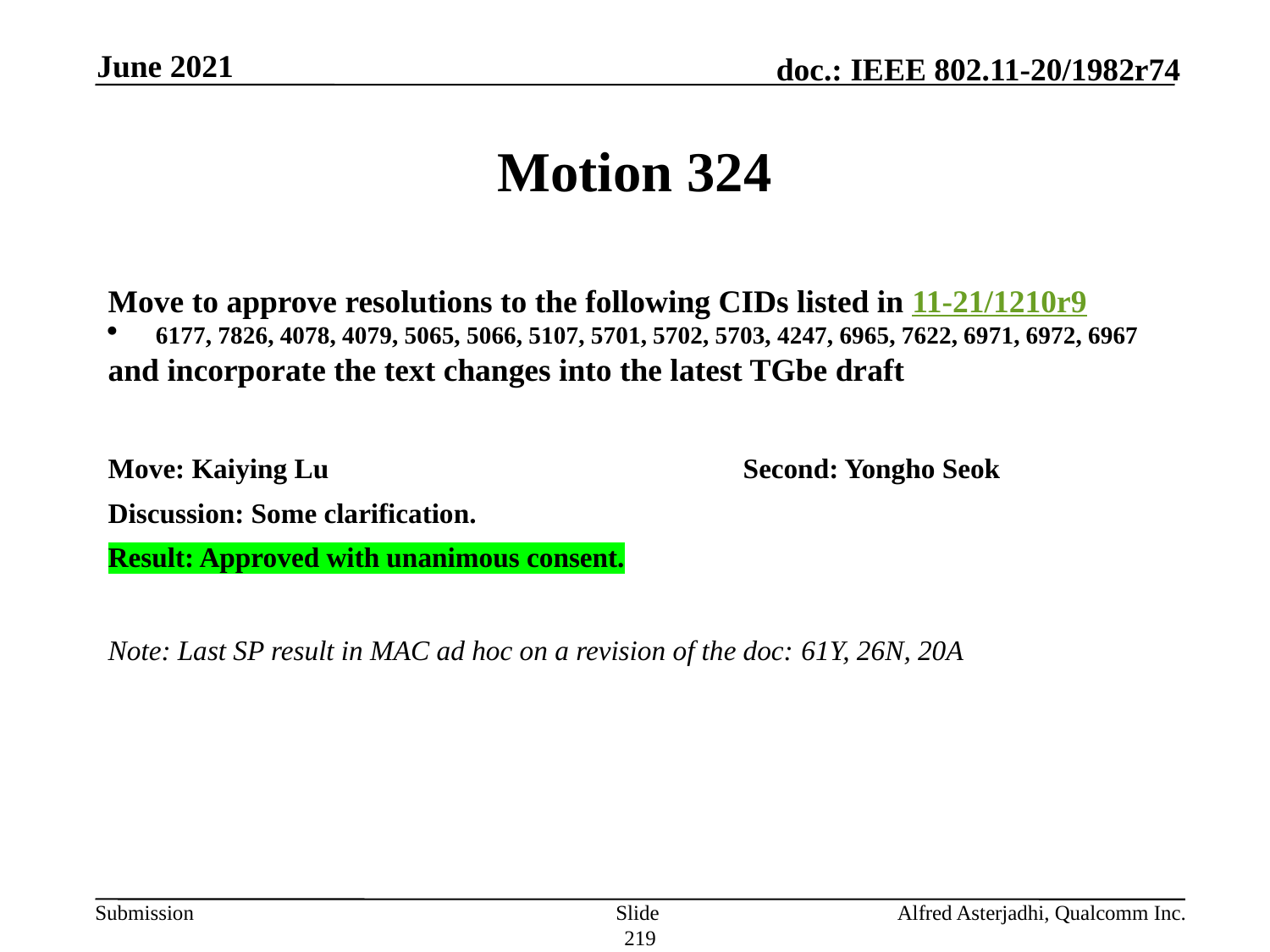

June 2021
# Motion 324
Move to approve resolutions to the following CIDs listed in 11-21/1210r9
6177, 7826, 4078, 4079, 5065, 5066, 5107, 5701, 5702, 5703, 4247, 6965, 7622, 6971, 6972, 6967
and incorporate the text changes into the latest TGbe draft

Move: Kaiying Lu				Second: Yongho Seok
Discussion: Some clarification.
Result: Approved with unanimous consent.

Note: Last SP result in MAC ad hoc on a revision of the doc: 61Y, 26N, 20A

Slide 219
Alfred Asterjadhi, Qualcomm Inc.